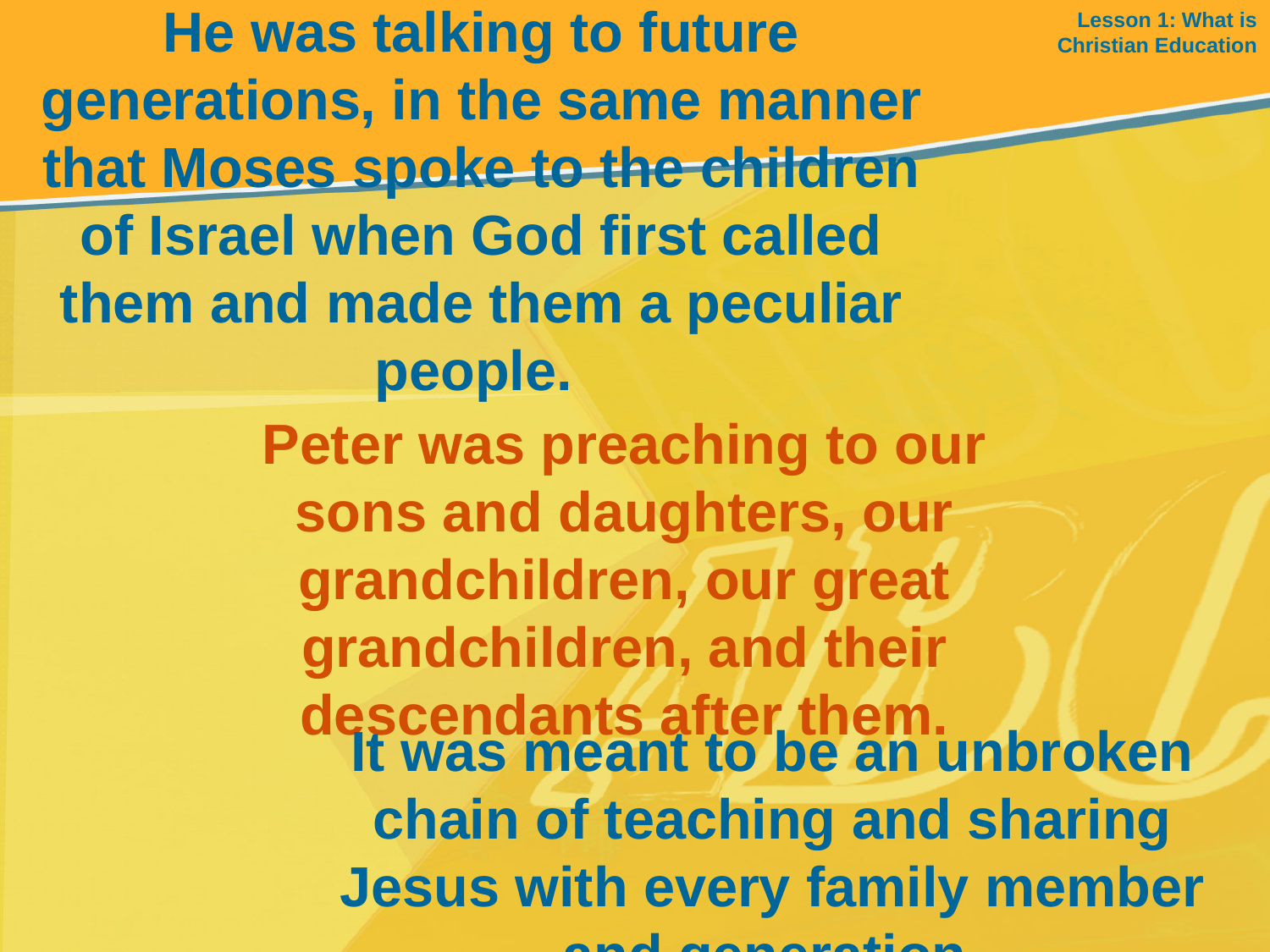

Lesson 1: What is Christian Education
He was talking to future generations, in the same manner that Moses spoke to the children of Israel when God first called them and made them a peculiar people.
Peter was preaching to our sons and daughters, our grandchildren, our great grandchildren, and their descendants after them.
It was meant to be an unbroken chain of teaching and sharing Jesus with every family member and generation.